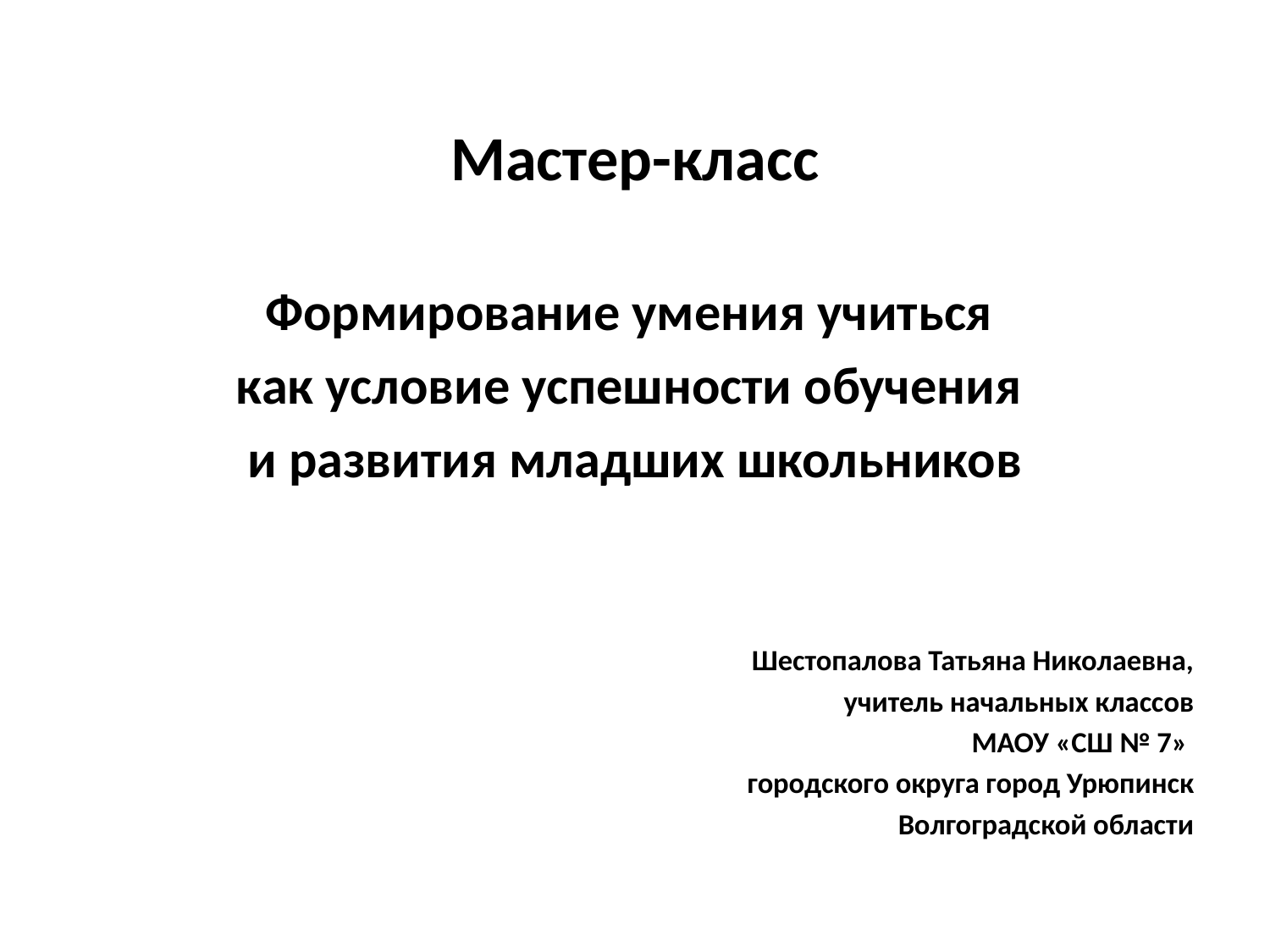

Мастер-класс

Формирование умения учиться
как условие успешности обучения
и развития младших школьников

Шестопалова Татьяна Николаевна,
учитель начальных классов
МАОУ «СШ № 7»
городского округа город Урюпинск
Волгоградской области

#